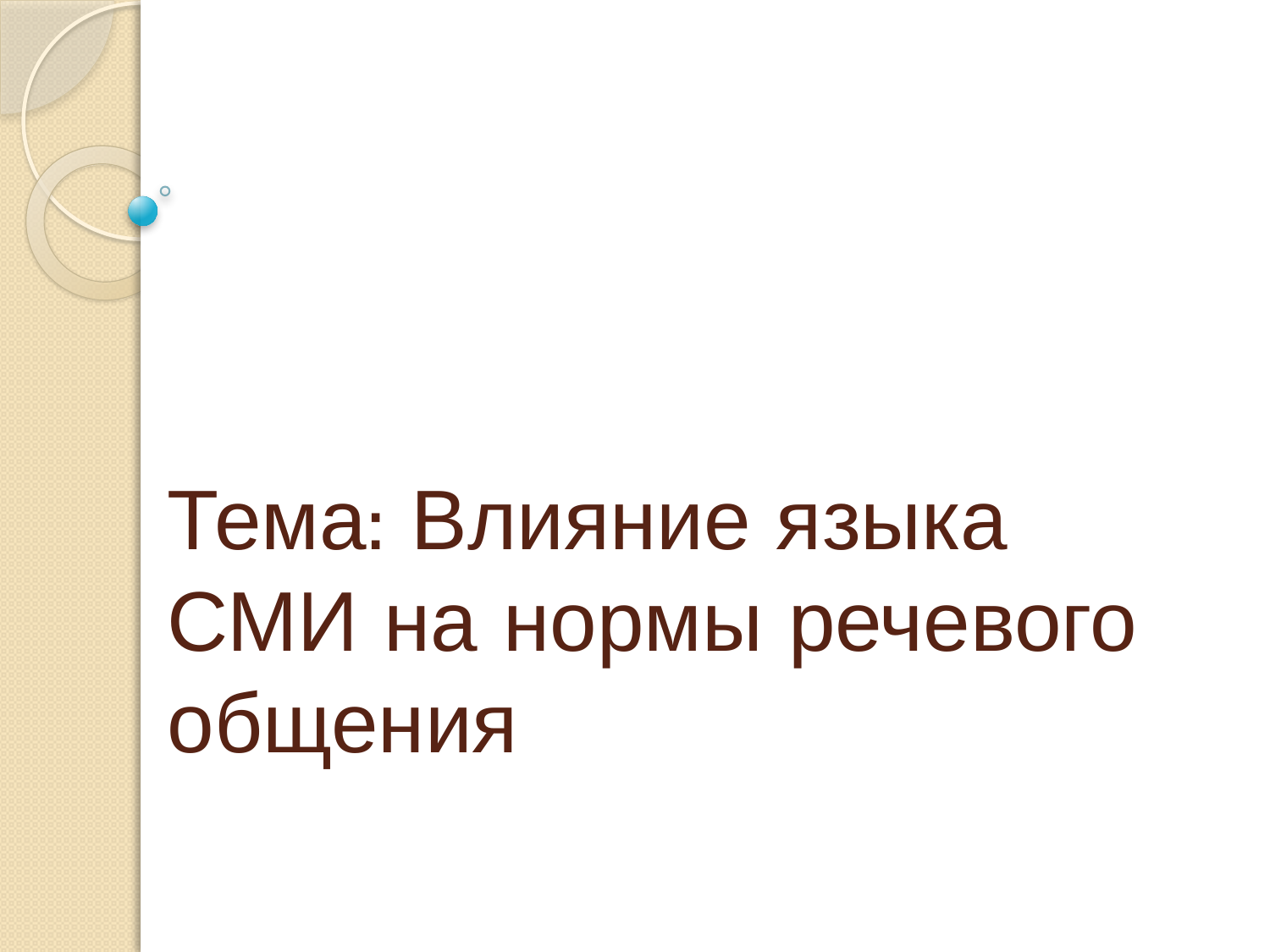

# Тема: Влияние языка СМИ на нормы речевого общения